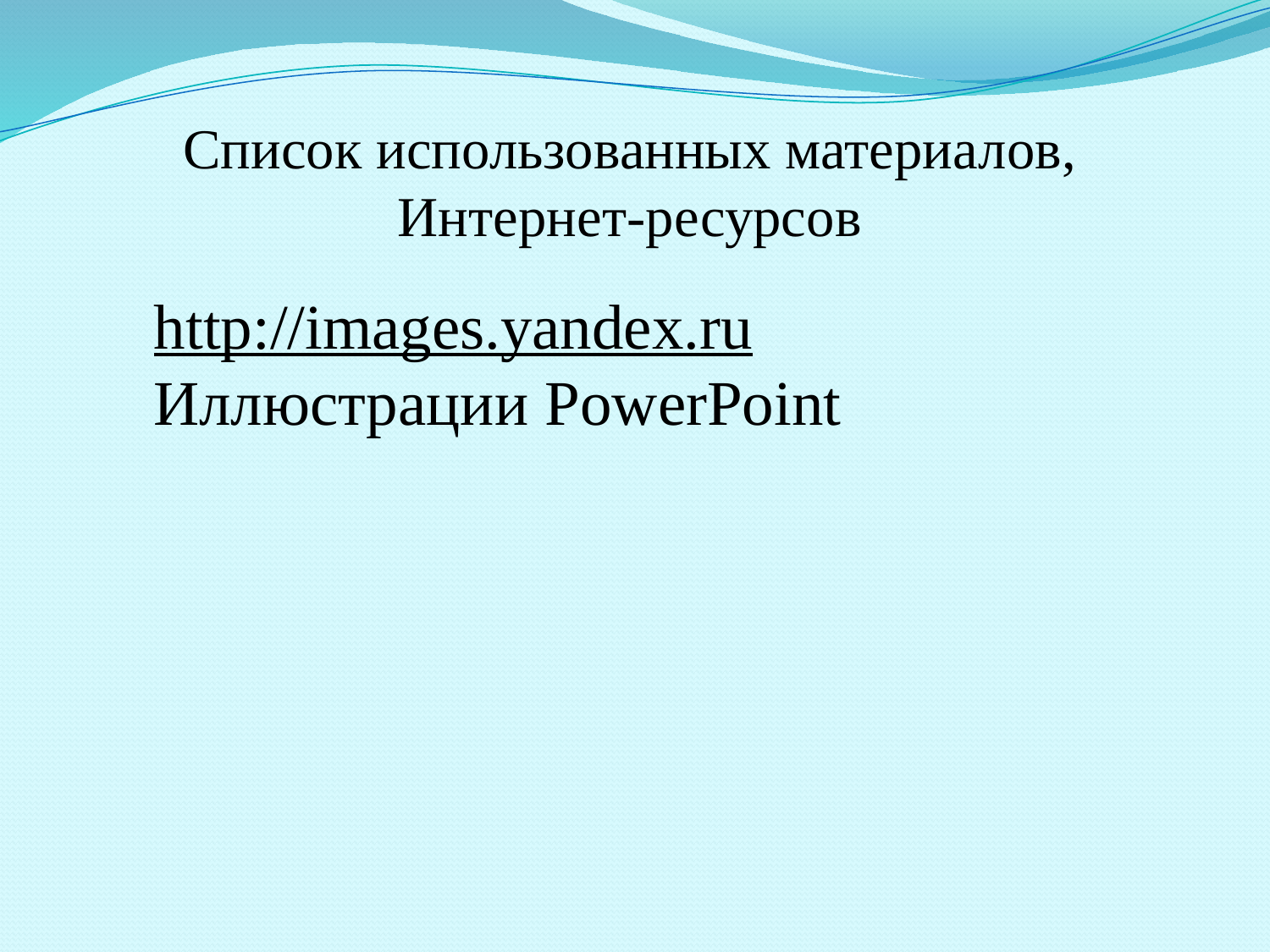

Список использованных материалов, Интернет-ресурсов

  http://images.yandex.ru
 Иллюстрации PowerPoint